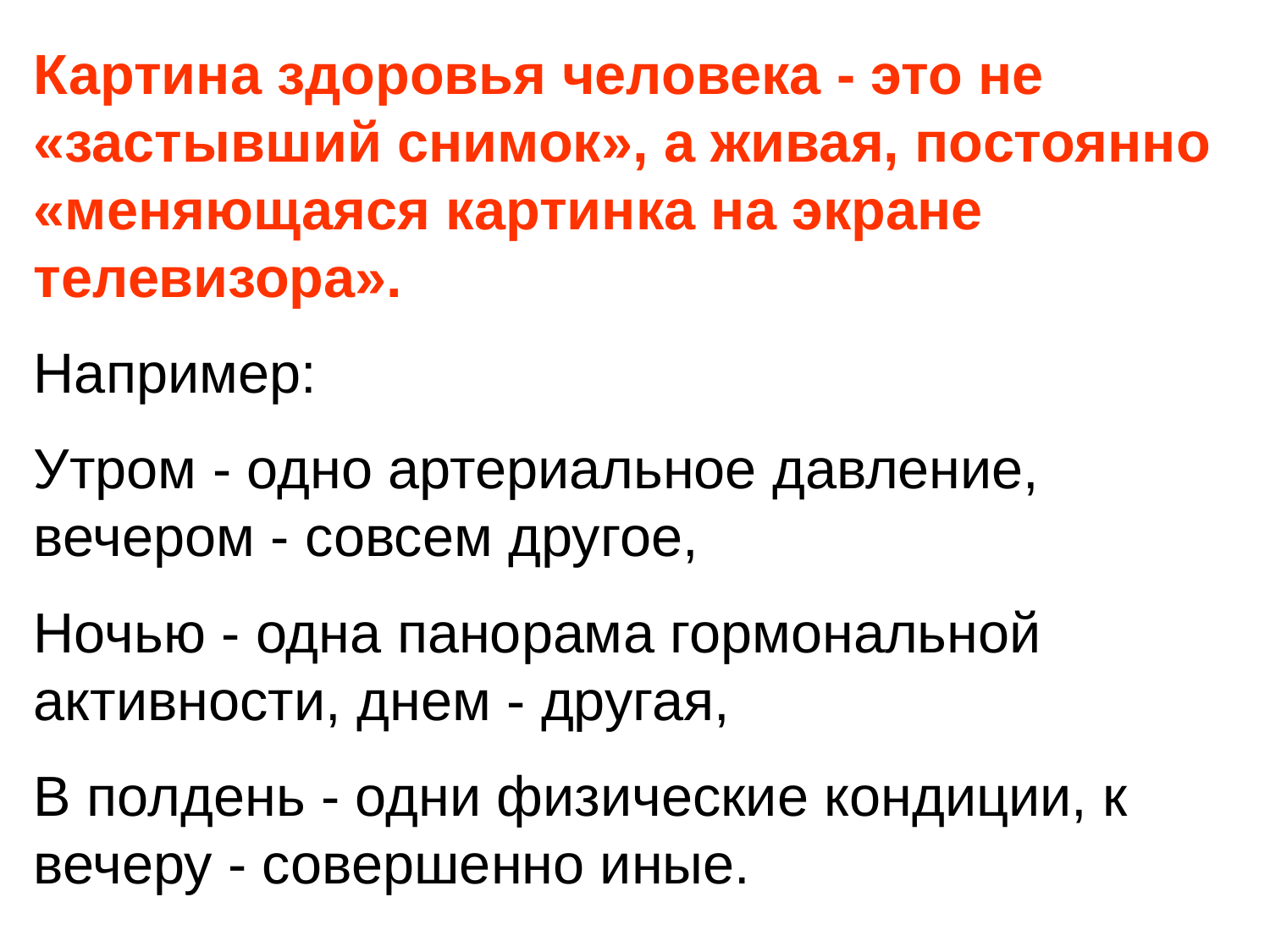

Картина здоровья человека - это не «застывший снимок», а живая, постоянно «меняющаяся картинка на экране телевизора».
Например:
Утром - одно артериальное давление, вечером - совсем другое,
Ночью - одна панорама гормональной активности, днем - другая,
В полдень - одни физические кондиции, к вечеру - совершенно иные.